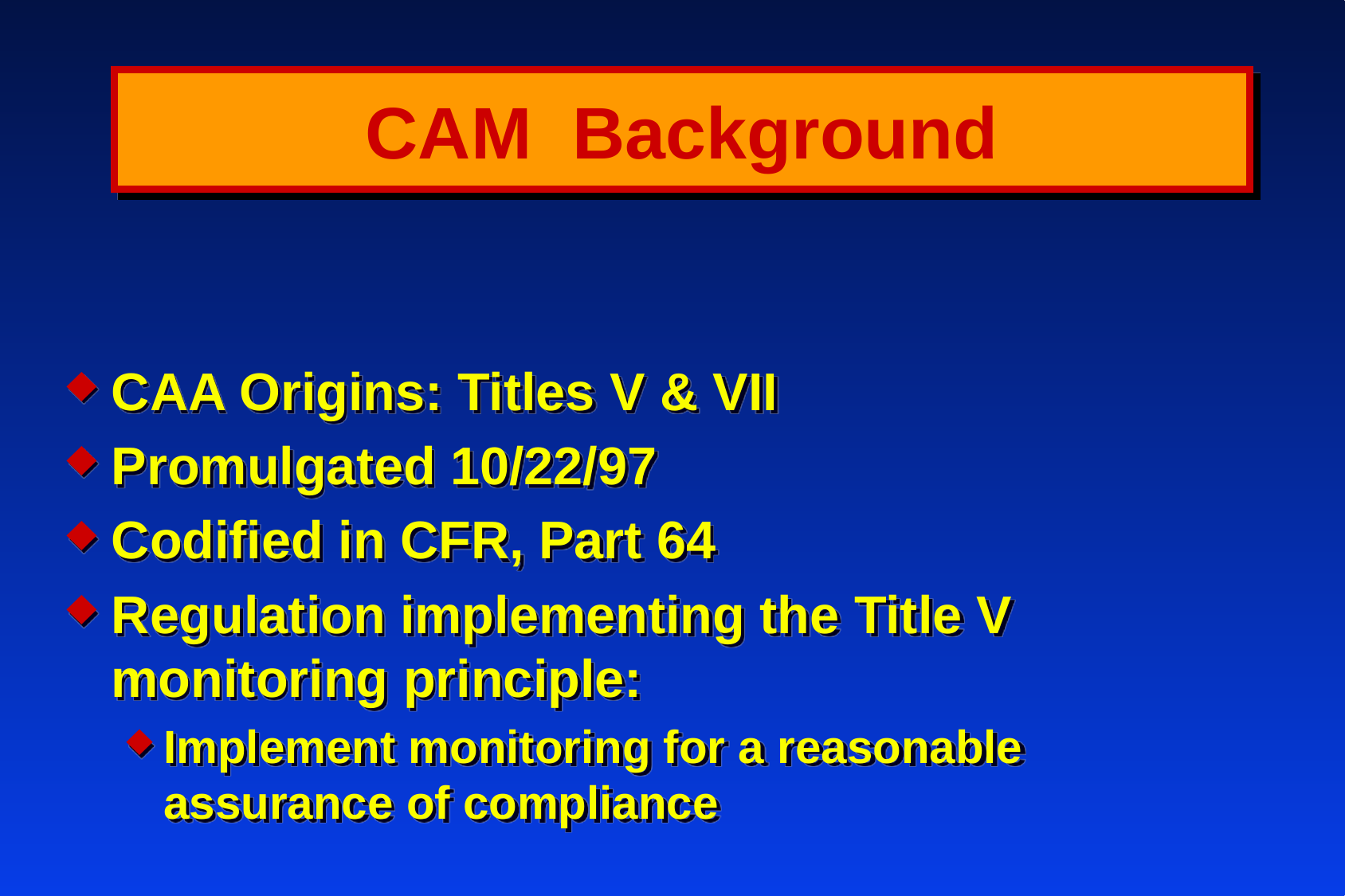

# CAM  Background
CAA Origins: Titles V & VII
Promulgated 10/22/97
Codified in CFR, Part 64
Regulation implementing the Title V monitoring principle:
Implement monitoring for a reasonable assurance of compliance